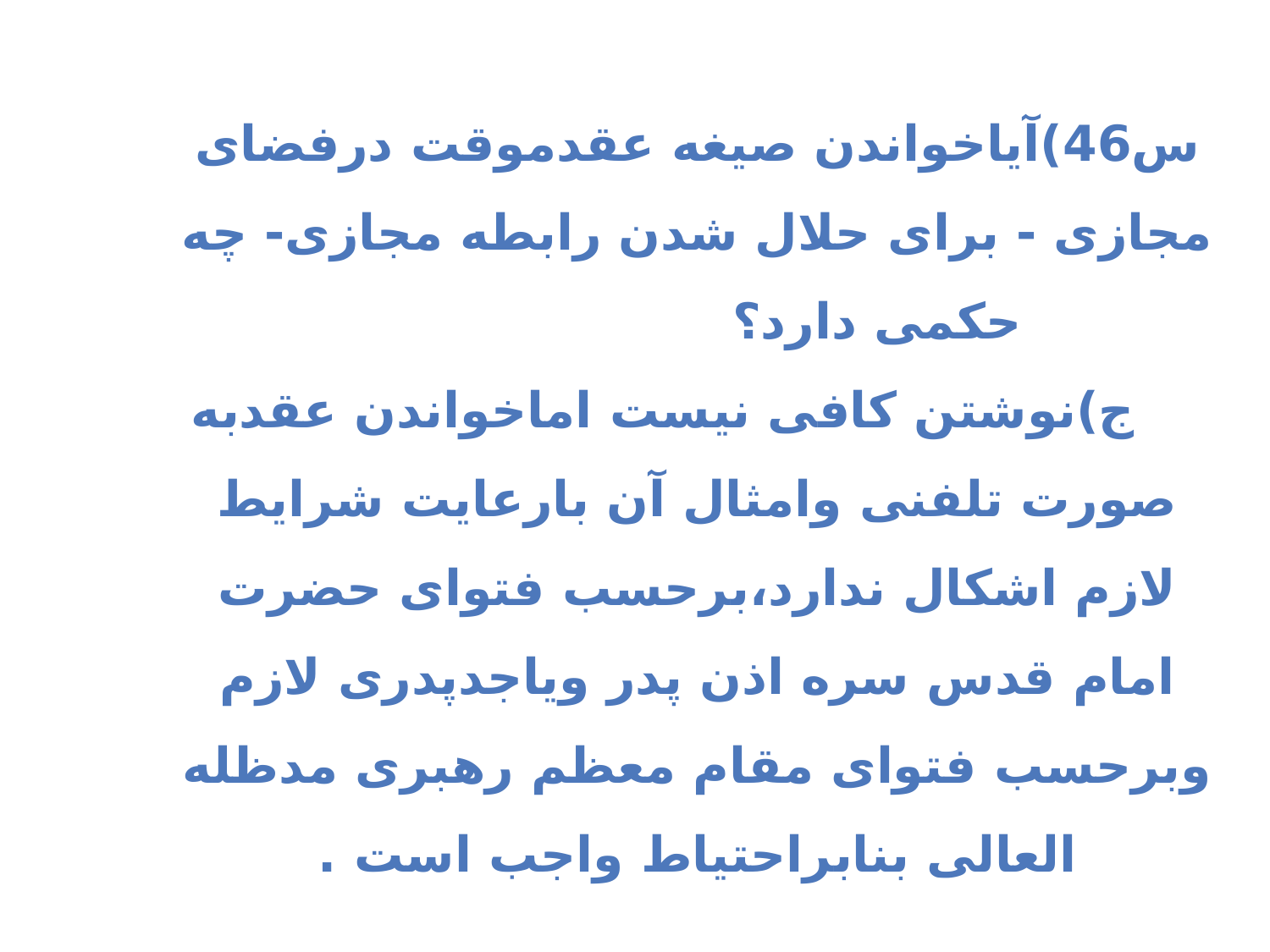

س46)آیاخواندن صیغه عقدموقت درفضای مجازی - برای حلال شدن رابطه مجازی- چه حکمی دارد؟
    ج)نوشتن کافی نیست اماخواندن عقدبه صورت تلفنی وامثال آن بارعایت شرایط لازم اشکال ندارد،برحسب فتوای حضرت امام قدس سره اذن پدر ویاجدپدری لازم وبرحسب فتوای مقام معظم رهبری مدظله العالی بنابراحتیاط واجب است .